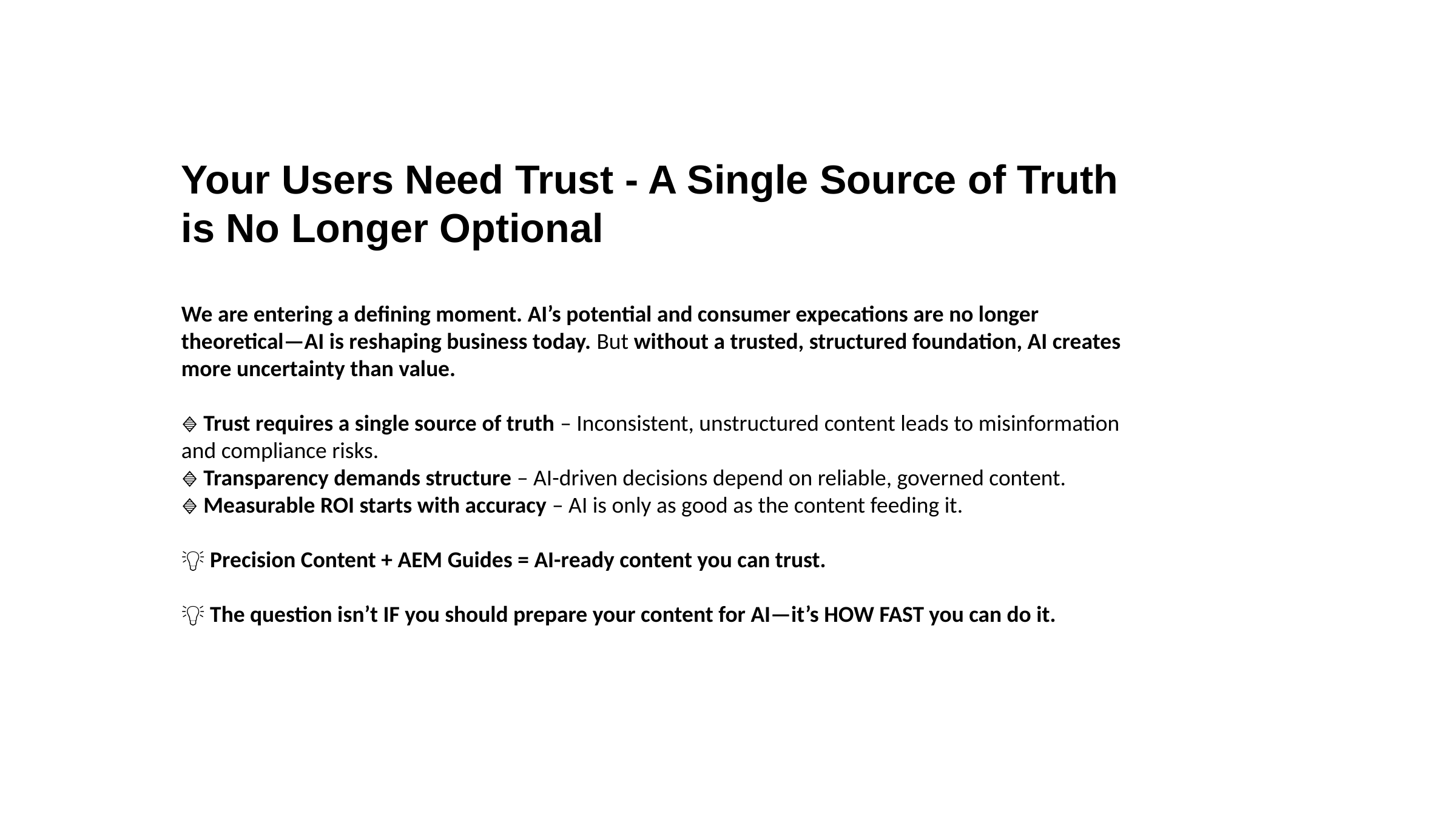

Your Users Need Trust - A Single Source of Truth is No Longer Optional

We are entering a defining moment. AI’s potential and consumer expecations are no longer theoretical—AI is reshaping business today. But without a trusted, structured foundation, AI creates more uncertainty than value.

🔹 Trust requires a single source of truth – Inconsistent, unstructured content leads to misinformation and compliance risks.
🔹 Transparency demands structure – AI-driven decisions depend on reliable, governed content.
🔹 Measurable ROI starts with accuracy – AI is only as good as the content feeding it.

💡 Precision Content + AEM Guides = AI-ready content you can trust.

💡 The question isn’t IF you should prepare your content for AI—it’s HOW FAST you can do it.